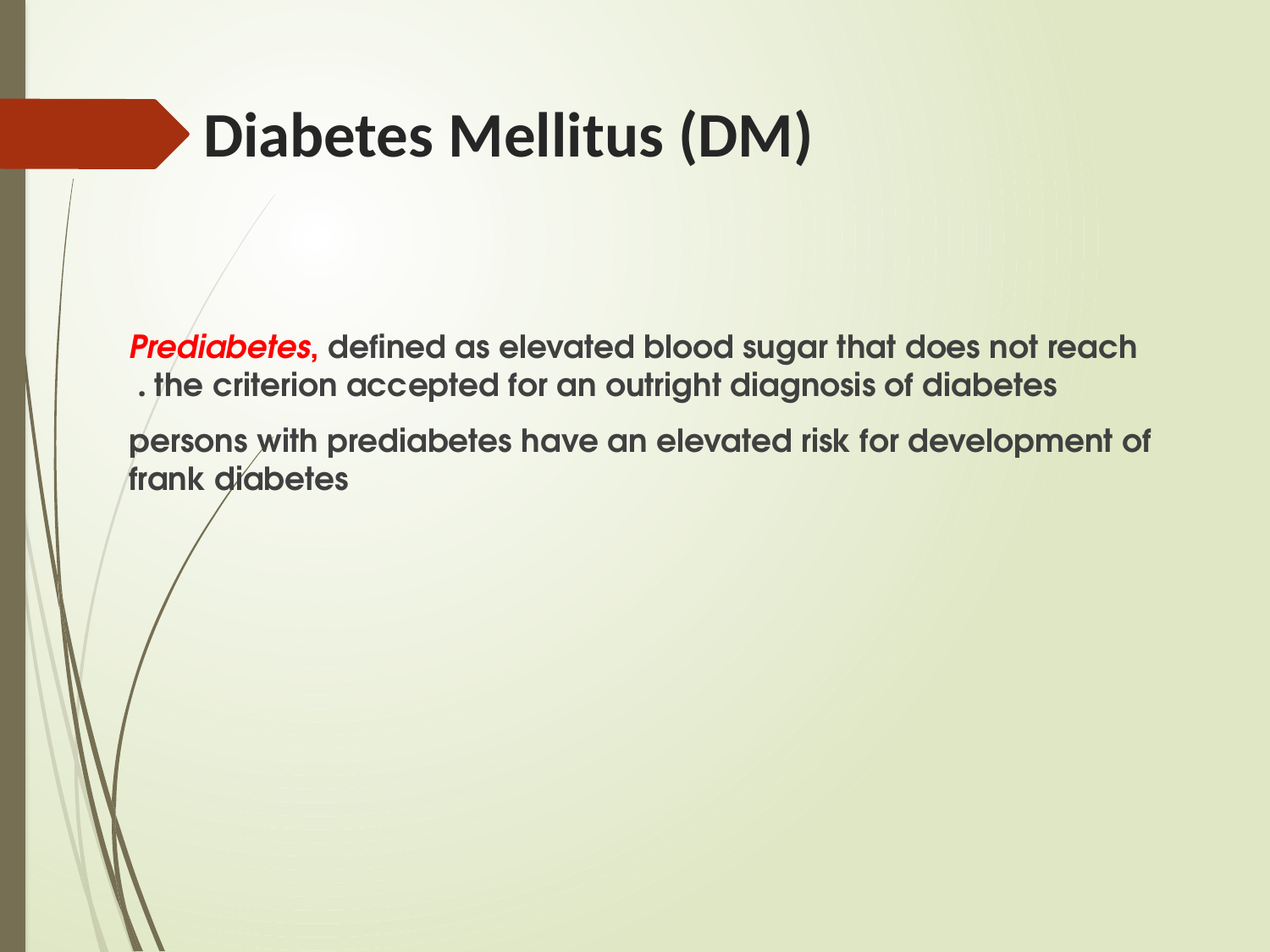

# Diabetes Mellitus (DM)

Prediabetes, defined as elevated blood sugar that does not reach the criterion accepted for an outright diagnosis of diabetes .
persons with prediabetes have an elevated risk for development of frank diabetes